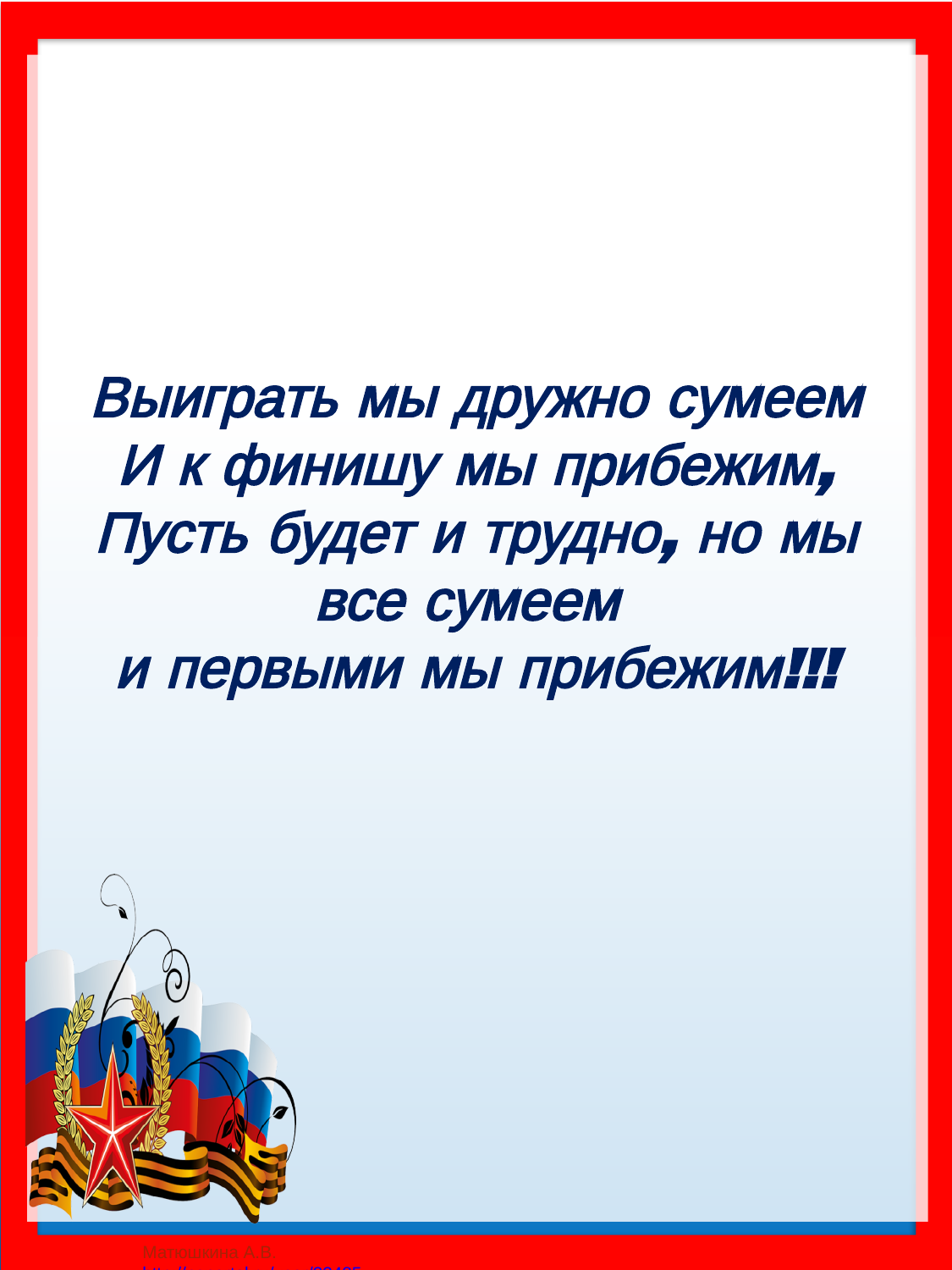

# Выиграть мы дружно сумеем И к финишу мы прибежим, Пусть будет и трудно, но мы все сумеем  и первыми мы прибежим!!!